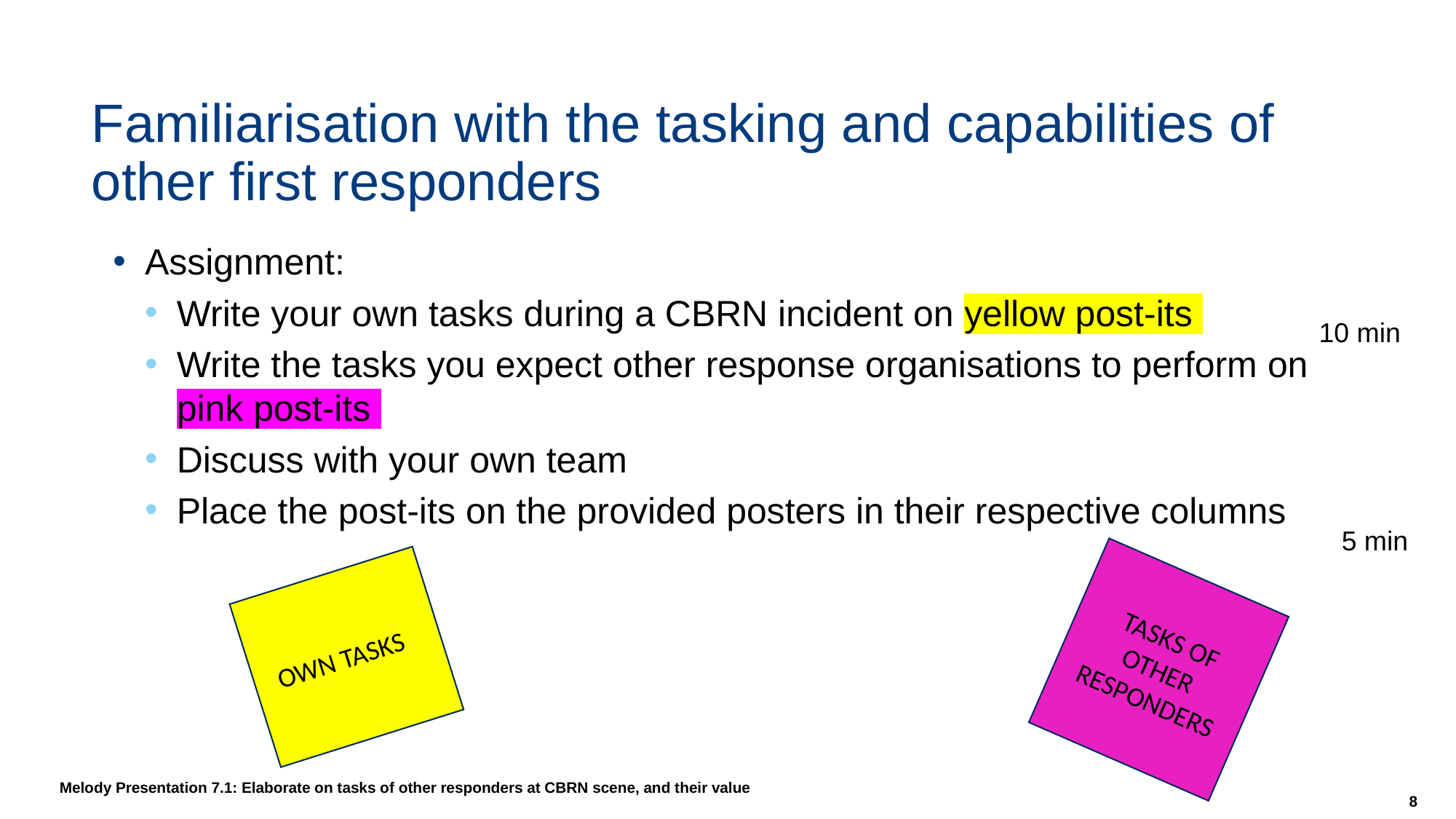

# Familiarisation with the tasking and capabilities of other first responders
Assignment:
Write your own tasks during a CBRN incident on yellow post-its
Write the tasks you expect other response organisations to perform on pink post-its
Discuss with your own team
Place the post-its on the provided posters in their respective columns
10 min
5 min
TASKS OF OTHER RESPONDERS
OWN TASKS
Melody Presentation 7.1: Elaborate on tasks of other responders at CBRN scene, and their value
Melody Presentation 7.1: Elaborate on tasks of other responders at CBRN scene, and their value
8